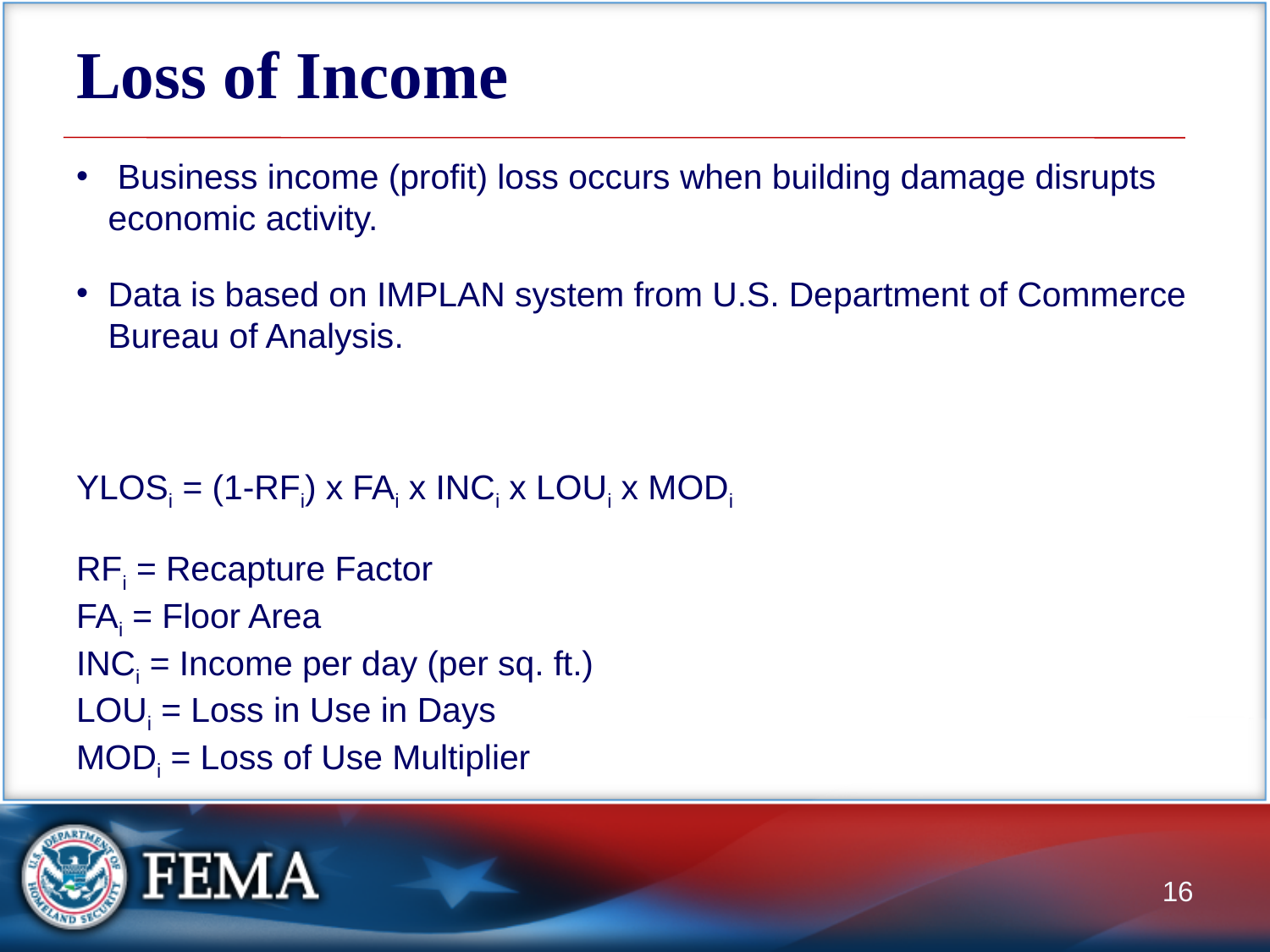

# Loss of Income
 Business income (profit) loss occurs when building damage disrupts economic activity.
Data is based on IMPLAN system from U.S. Department of Commerce Bureau of Analysis.

YLOSi = (1-RFi) x FAi x INCi x LOUi x MODi
RFi = Recapture Factor
FAi = Floor Area
INCi = Income per day (per sq. ft.)
LOUi = Loss in Use in Days
MODi = Loss of Use Multiplier
16